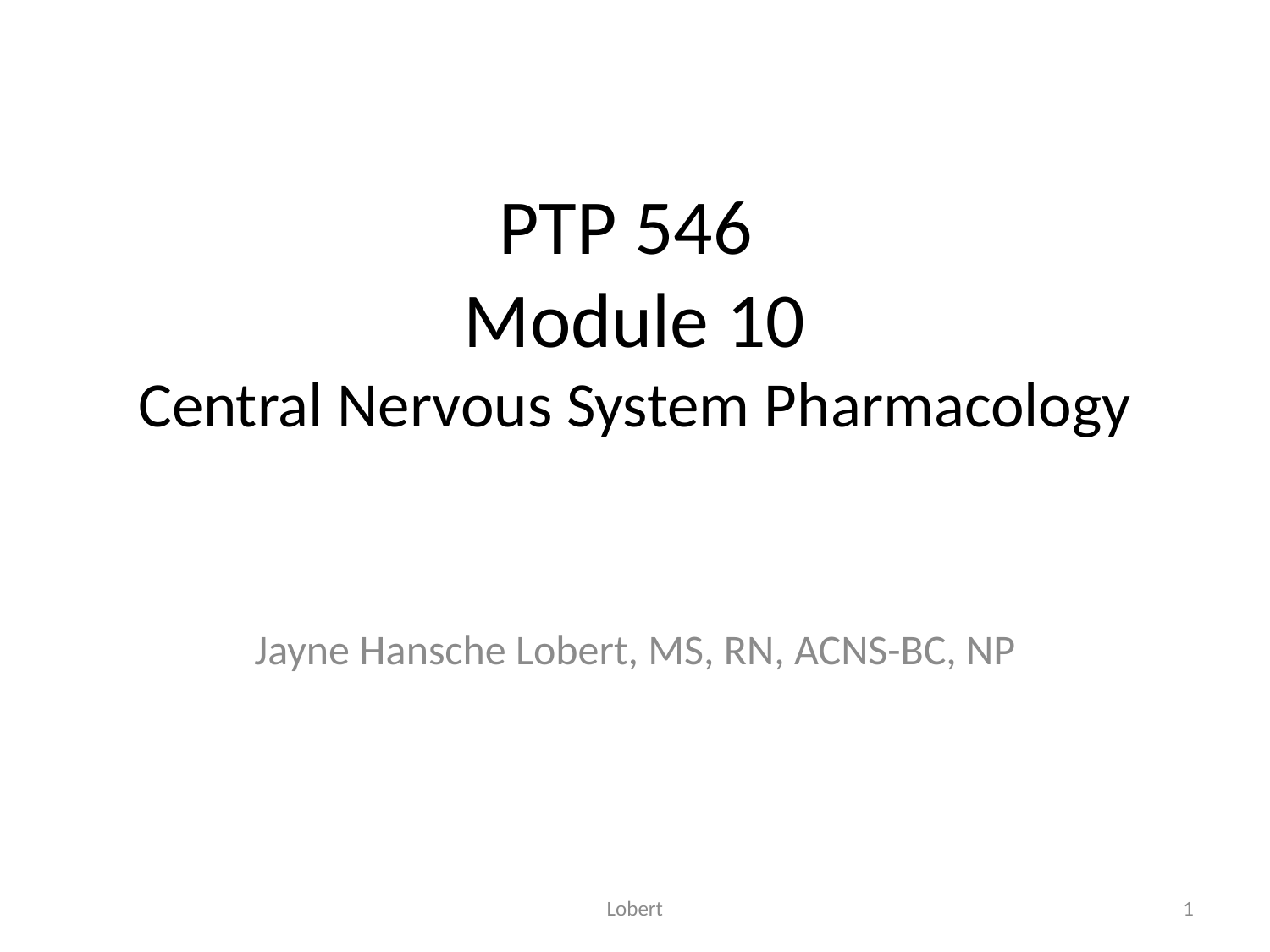

# PTP 546 Module 10 Central Nervous System Pharmacology

Jayne Hansche Lobert, MS, RN, ACNS-BC, NP
Lobert
1